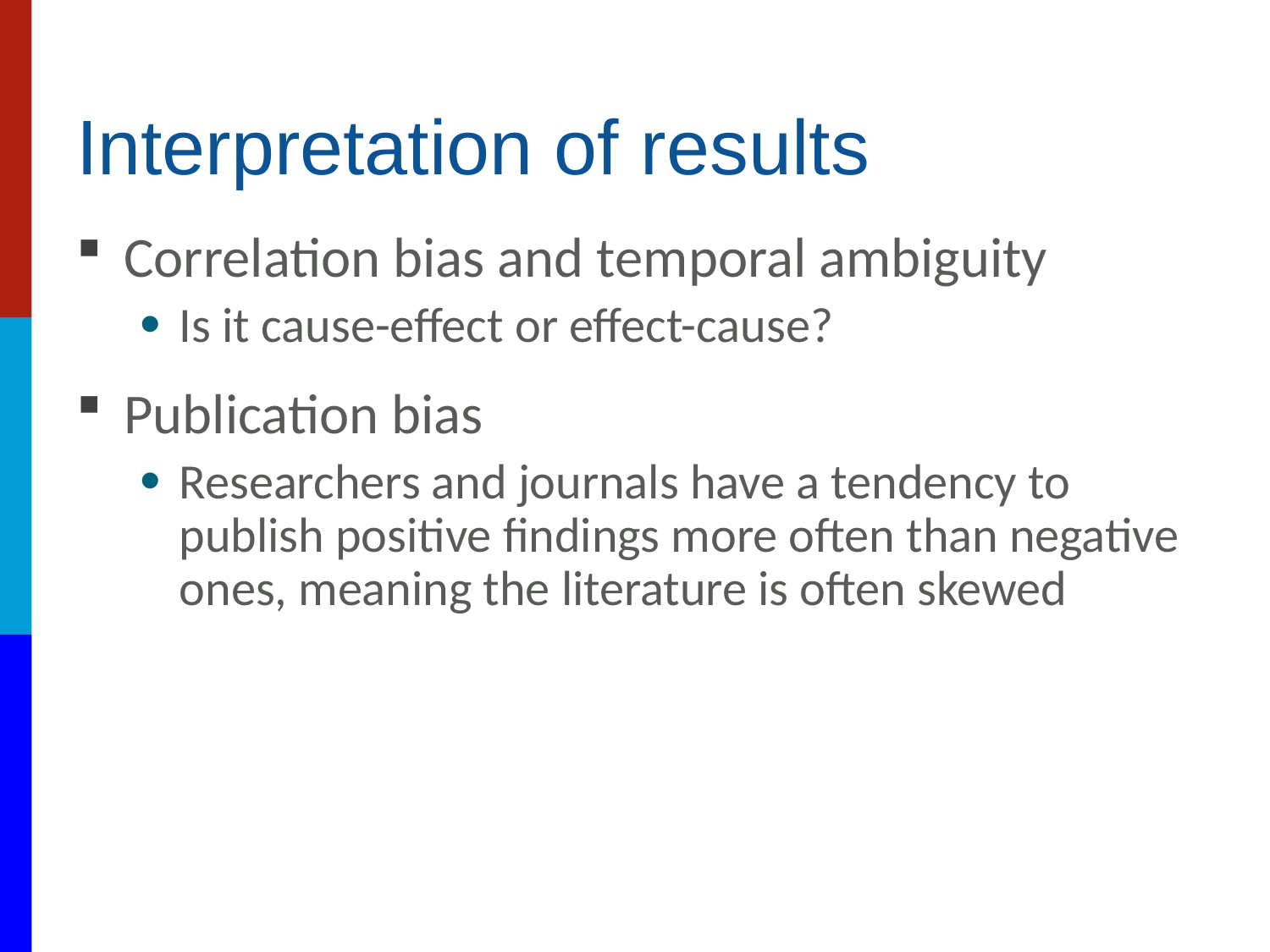

# Interpretation of results
Correlation bias and temporal ambiguity
Is it cause-effect or effect-cause?
Publication bias
Researchers and journals have a tendency to publish positive findings more often than negative ones, meaning the literature is often skewed